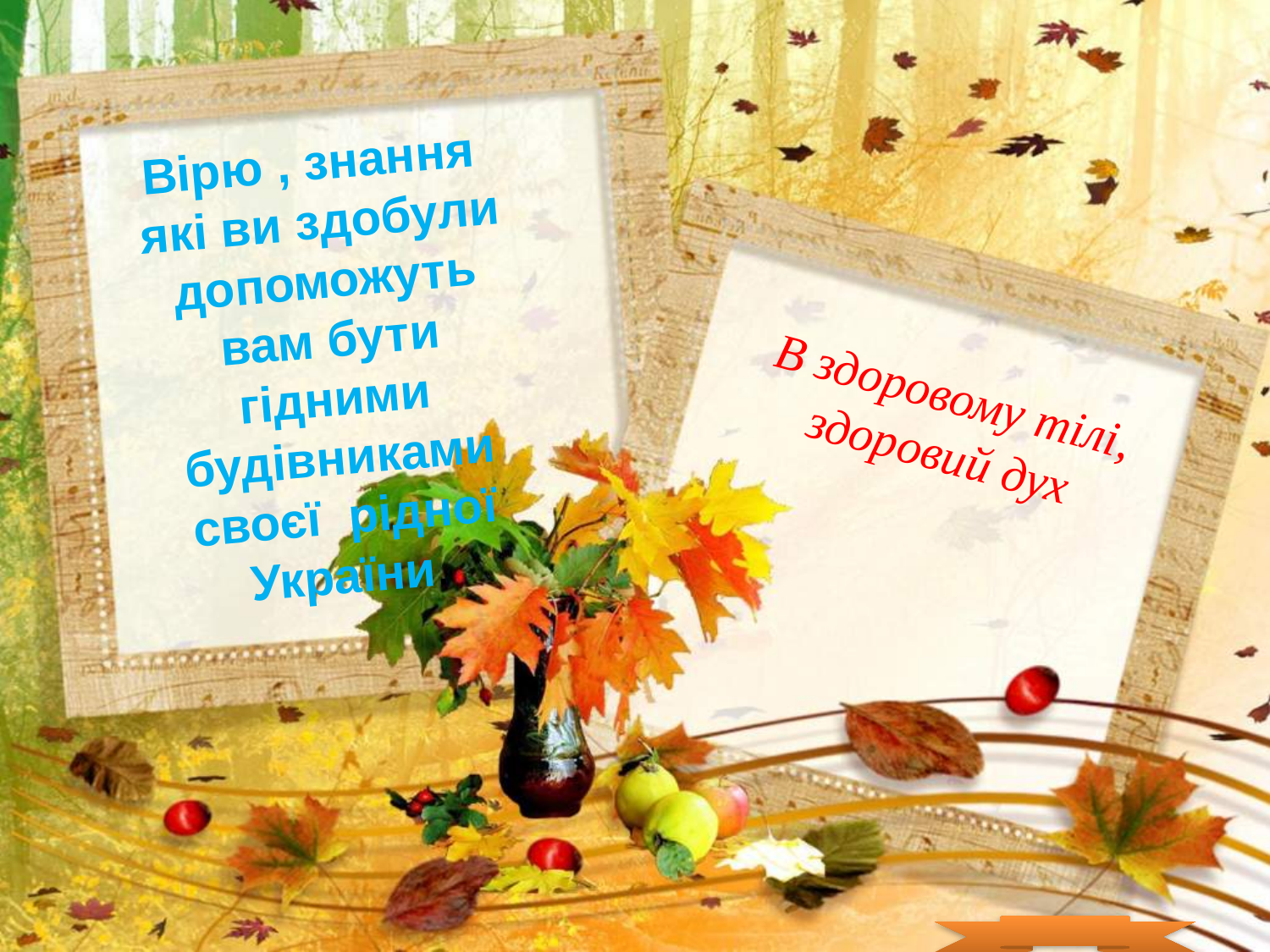

# Вірю , знання  які ви здобули допоможуть вам бути гідними будівниками своєї  рідної України.
В здоровому тілі, здоровий дух